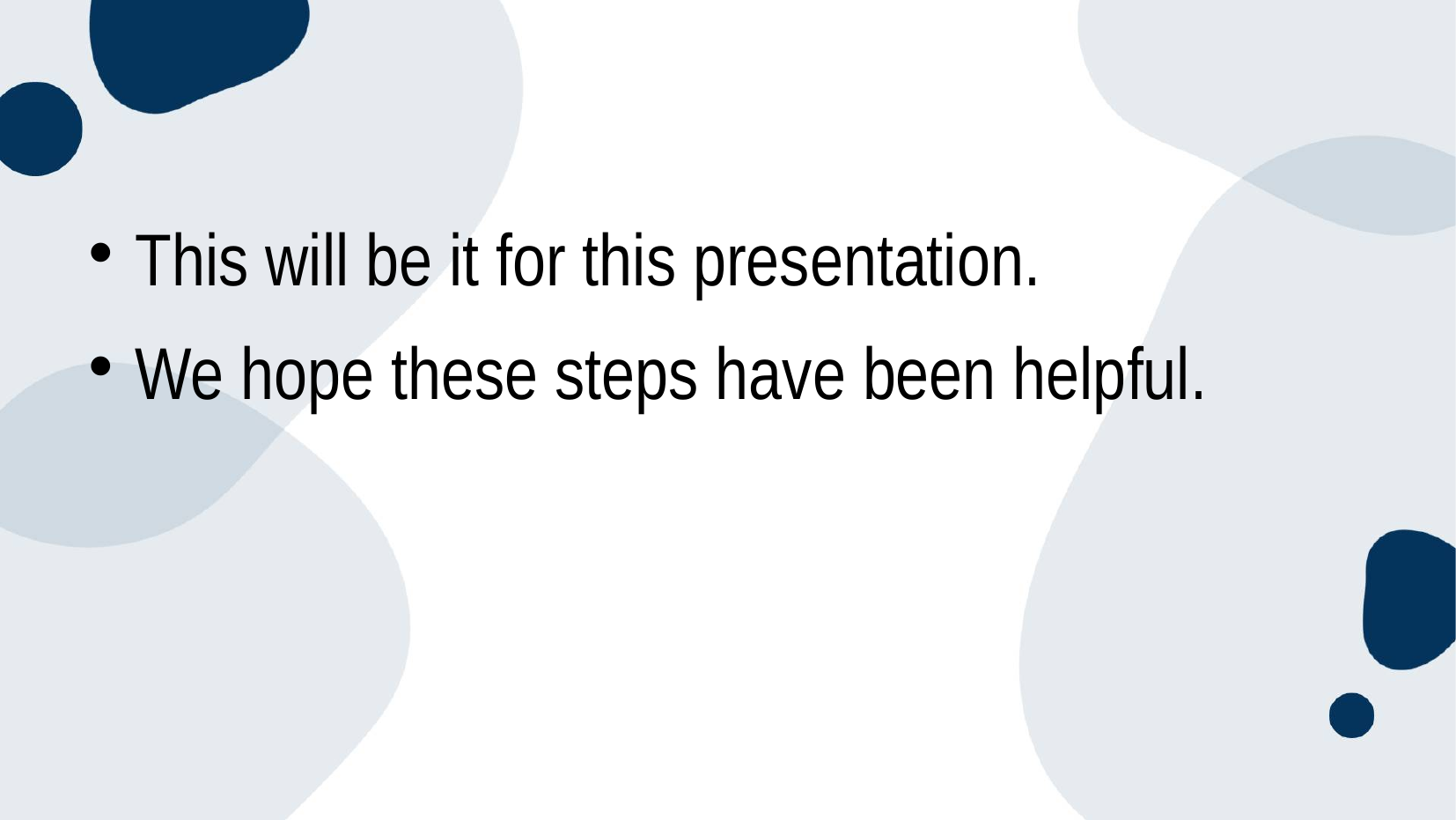

#
This will be it for this presentation.
We hope these steps have been helpful.